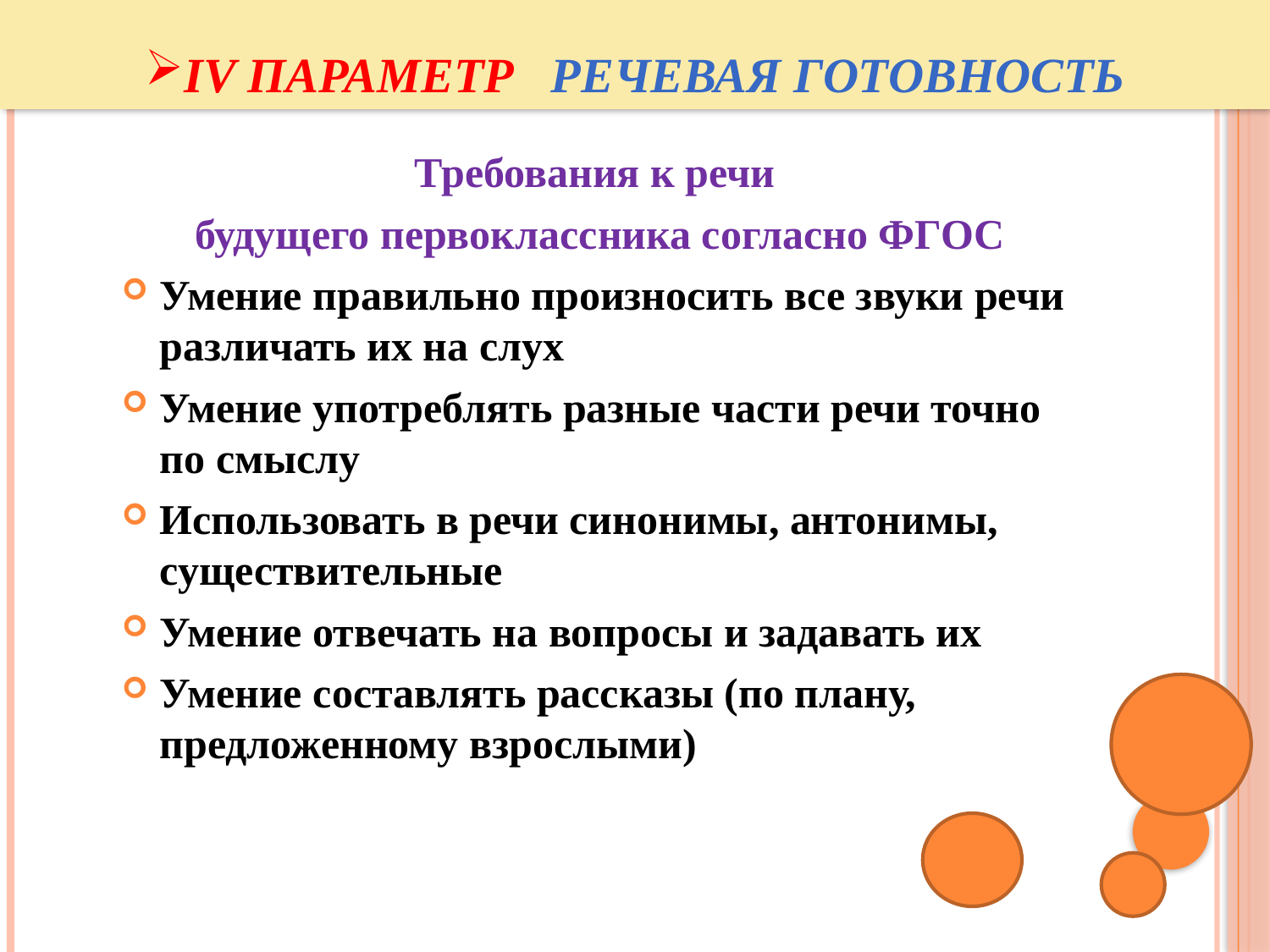

# IV параметр   Речевая готовность

Требования к речи
будущего первоклассника согласно ФГОС
Умение правильно произносить все звуки речи различать их на слух
Умение употреблять разные части речи точно по смыслу
Использовать в речи синонимы, антонимы, существительные
Умение отвечать на вопросы и задавать их
Умение составлять рассказы (по плану, предложенному взрослыми)